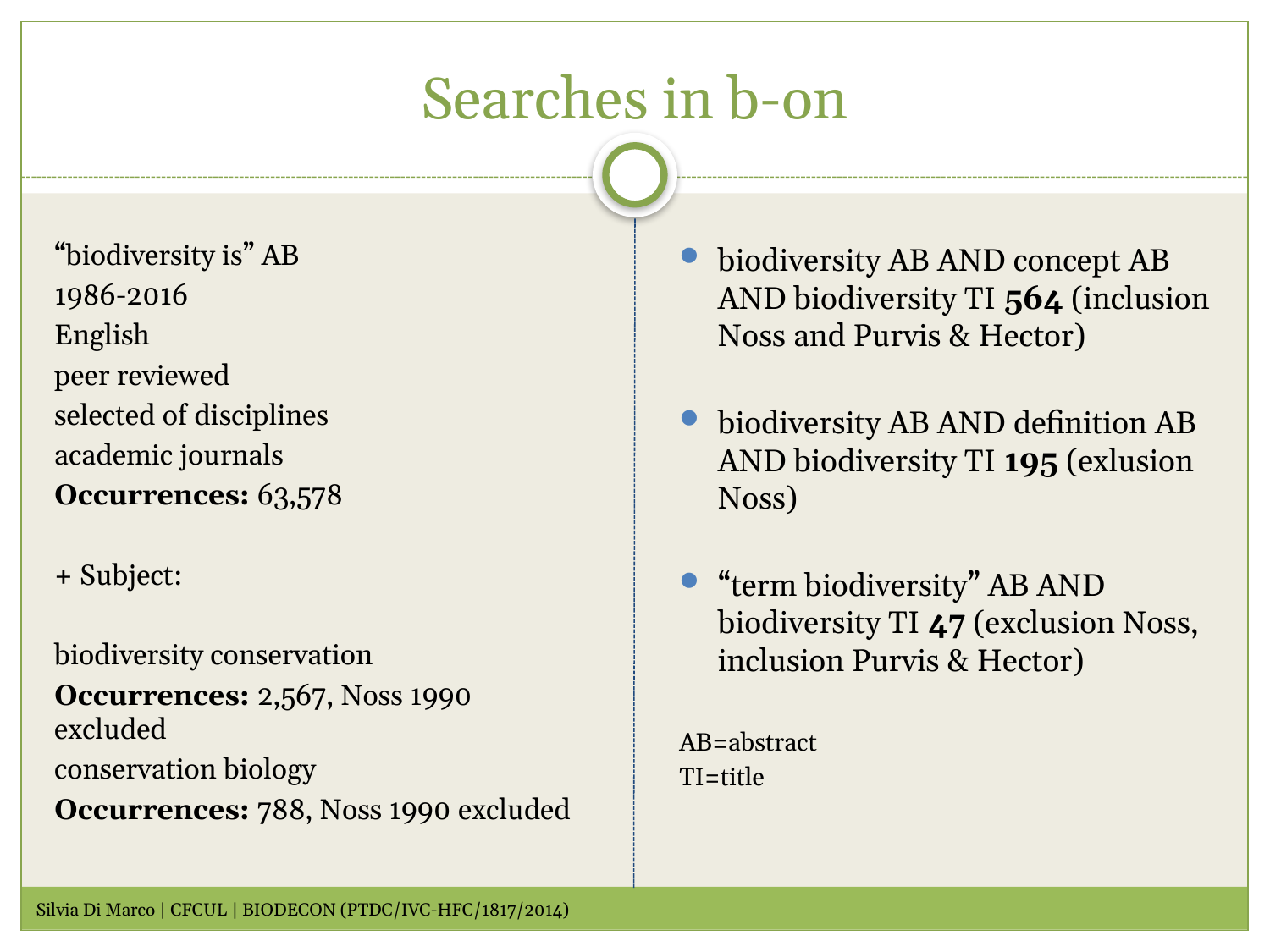

# Searches in b-on

“biodiversity is” AB
1986-2016
English
peer reviewed
selected of disciplines
academic journals
Occurrences: 63,578

+ Subject:

biodiversity conservation
Occurrences: 2,567, Noss 1990 excluded
conservation biology
Occurrences: 788, Noss 1990 excluded

biodiversity AB AND concept AB AND biodiversity TI 564 (inclusion Noss and Purvis & Hector)

biodiversity AB AND definition AB AND biodiversity TI 195 (exlusion Noss)

“term biodiversity” AB AND biodiversity TI 47 (exclusion Noss, inclusion Purvis & Hector)

AB=abstract
TI=title
Silvia Di Marco | CFCUL | BIODECON (PTDC/IVC-HFC/1817/2014)